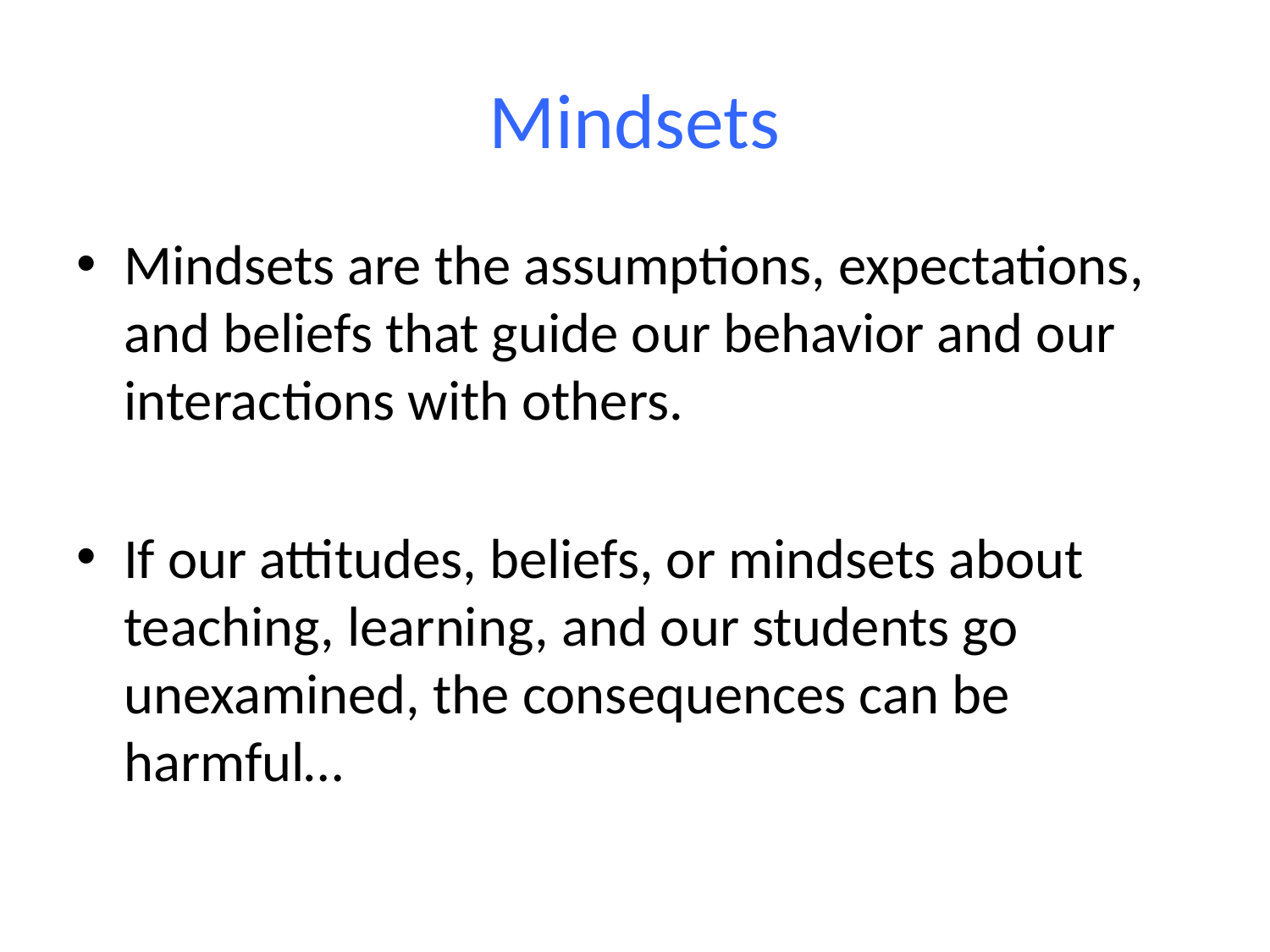

# Mindsets
Mindsets are the assumptions, expectations, and beliefs that guide our behavior and our interactions with others.

If our attitudes, beliefs, or mindsets about teaching, learning, and our students go unexamined, the consequences can be harmful…